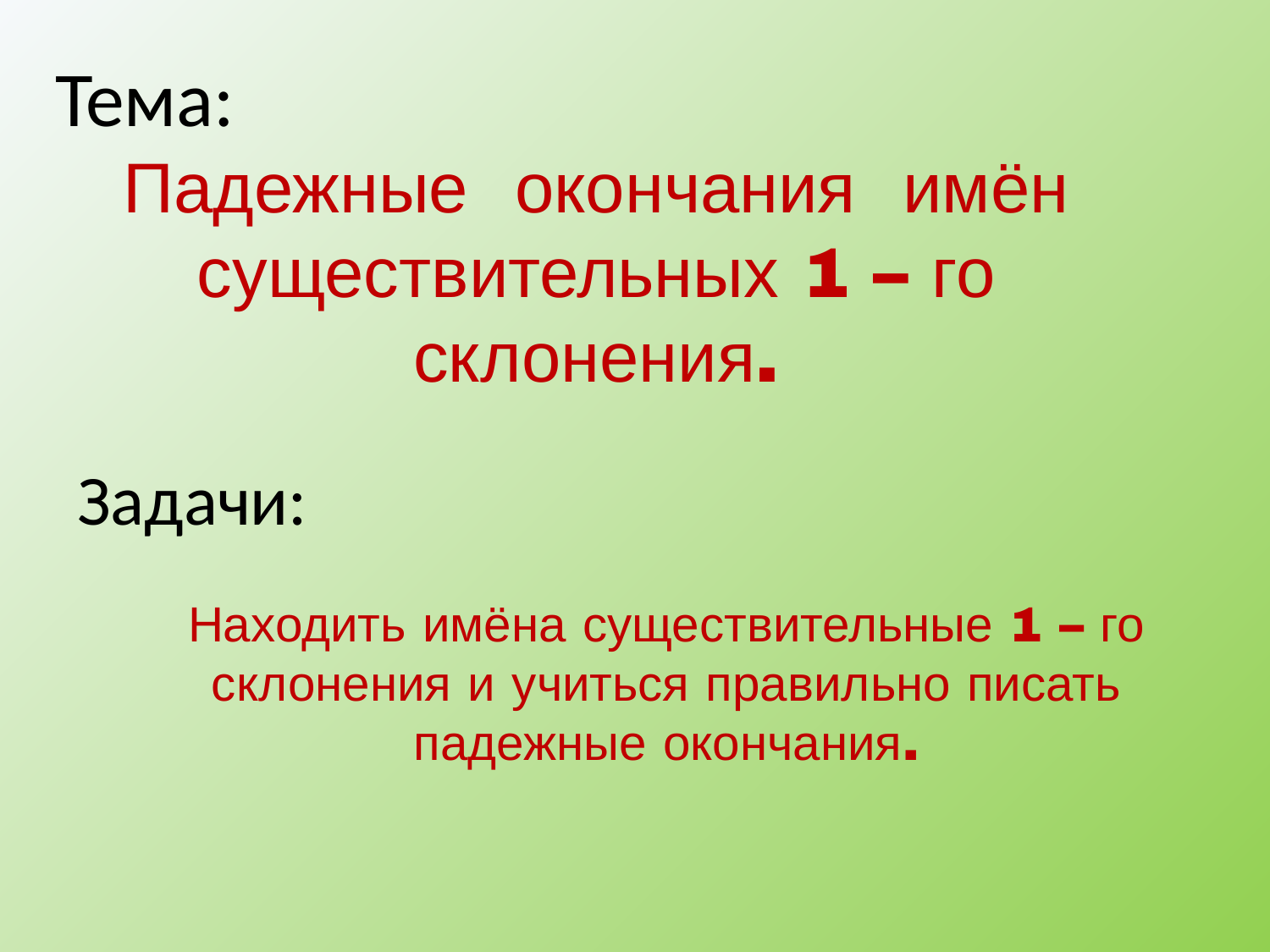

# Тема:
Падежные  окончания  имён существительных 1 – го склонения.
Задачи:
Находить имёна существительные 1 – го склонения и учиться правильно писать падежные окончания.